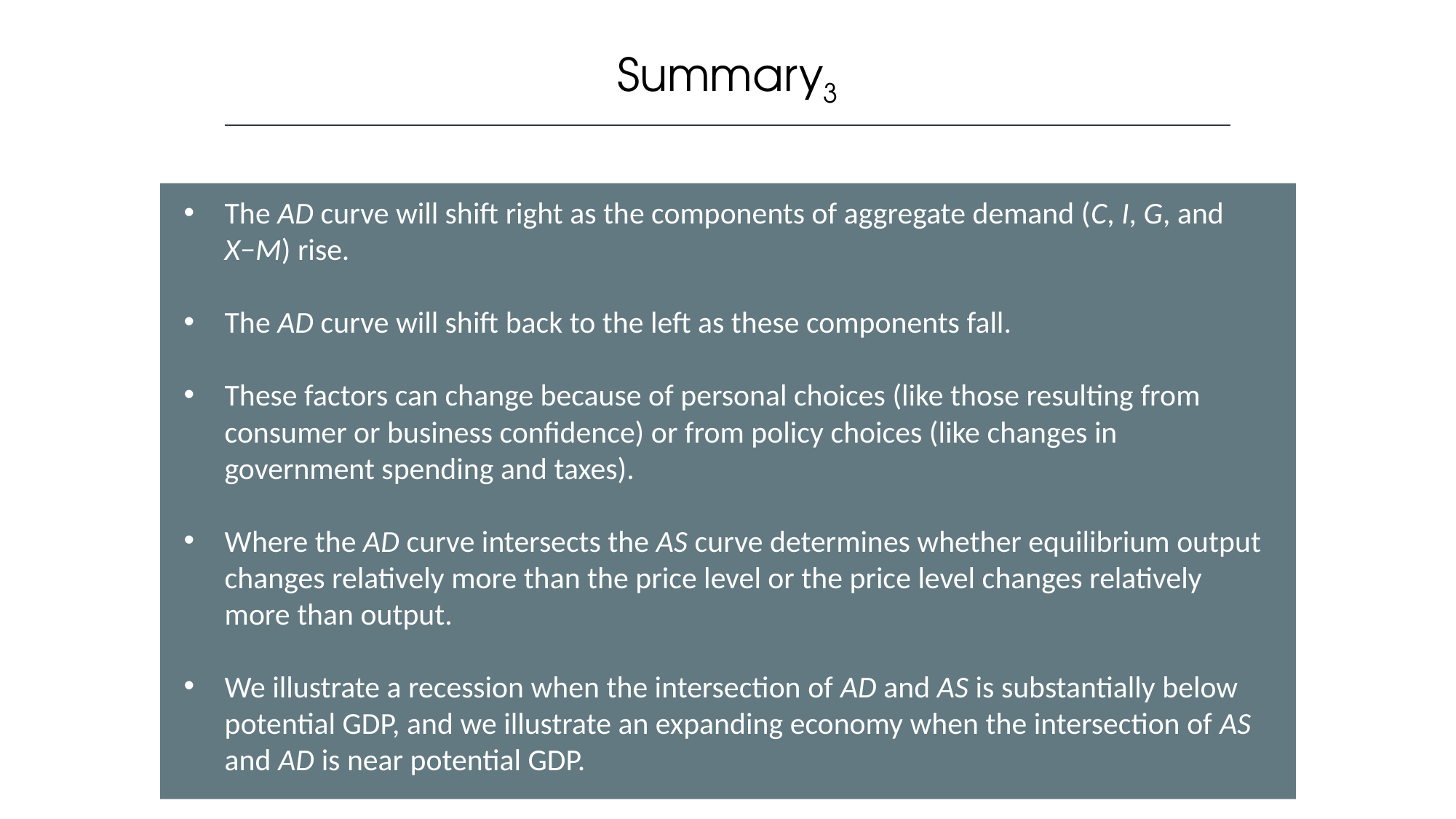

Summary3

The AD curve will shift right as the components of aggregate demand (C, I, G, and X−M) rise.

The AD curve will shift back to the left as these components fall.

These factors can change because of personal choices (like those resulting from consumer or business confidence) or from policy choices (like changes in government spending and taxes).

Where the AD curve intersects the AS curve determines whether equilibrium output changes relatively more than the price level or the price level changes relatively more than output.

We illustrate a recession when the intersection of AD and AS is substantially below potential GDP, and we illustrate an expanding economy when the intersection of AS and AD is near potential GDP.